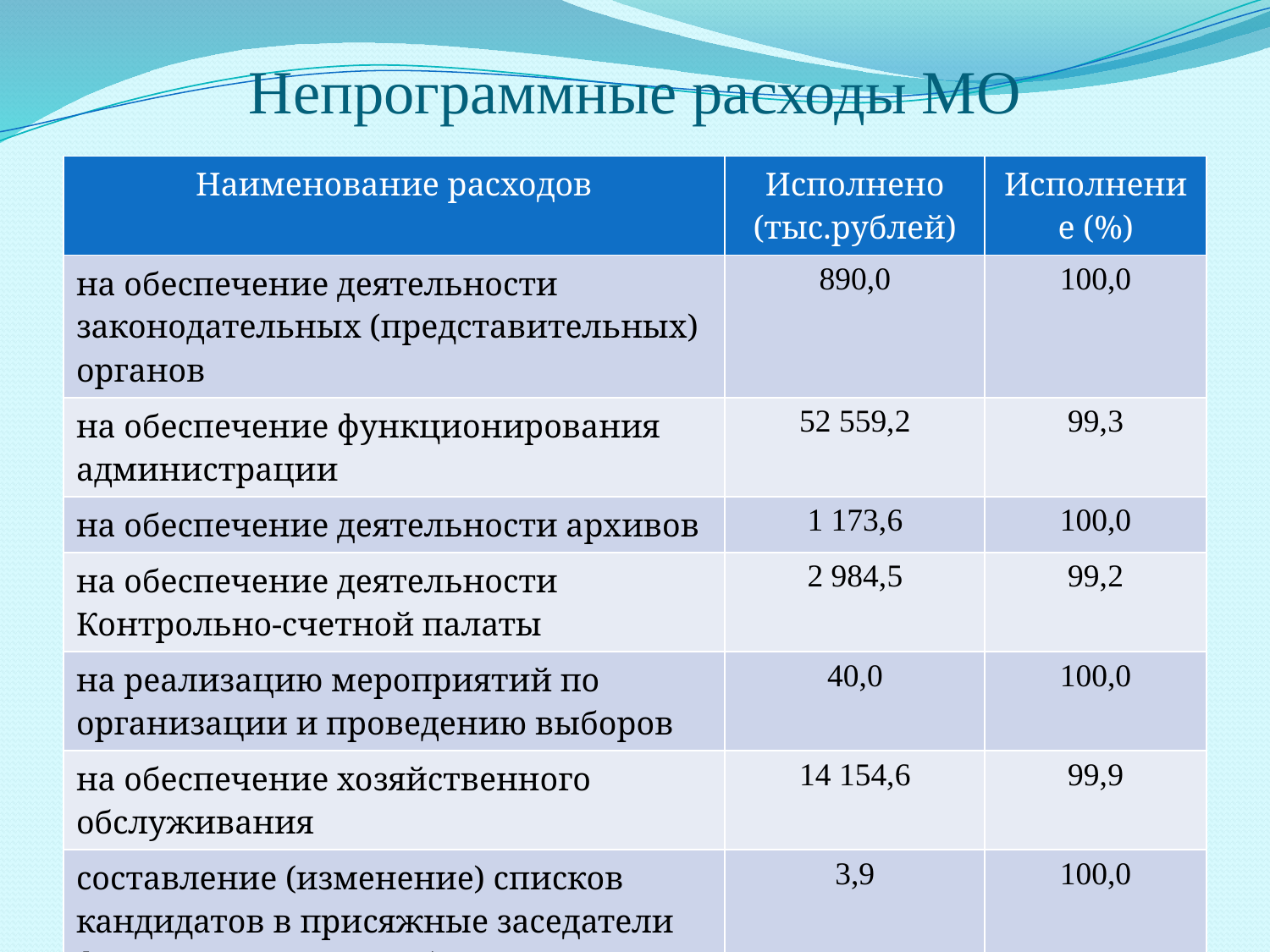

# Непрограммные расходы МО
| Наименование расходов | Исполнено (тыс.рублей) | Исполнение (%) |
| --- | --- | --- |
| на обеспечение деятельности законодательных (представительных) органов | 890,0 | 100,0 |
| на обеспечение функционирования администрации | 52 559,2 | 99,3 |
| на обеспечение деятельности архивов | 1 173,6 | 100,0 |
| на обеспечение деятельности Контрольно-счетной палаты | 2 984,5 | 99,2 |
| на реализацию мероприятий по организации и проведению выборов | 40,0 | 100,0 |
| на обеспечение хозяйственного обслуживания | 14 154,6 | 99,9 |
| составление (изменение) списков кандидатов в присяжные заседатели федеральных судов общей юрисдикции | 3,9 | 100,0 |